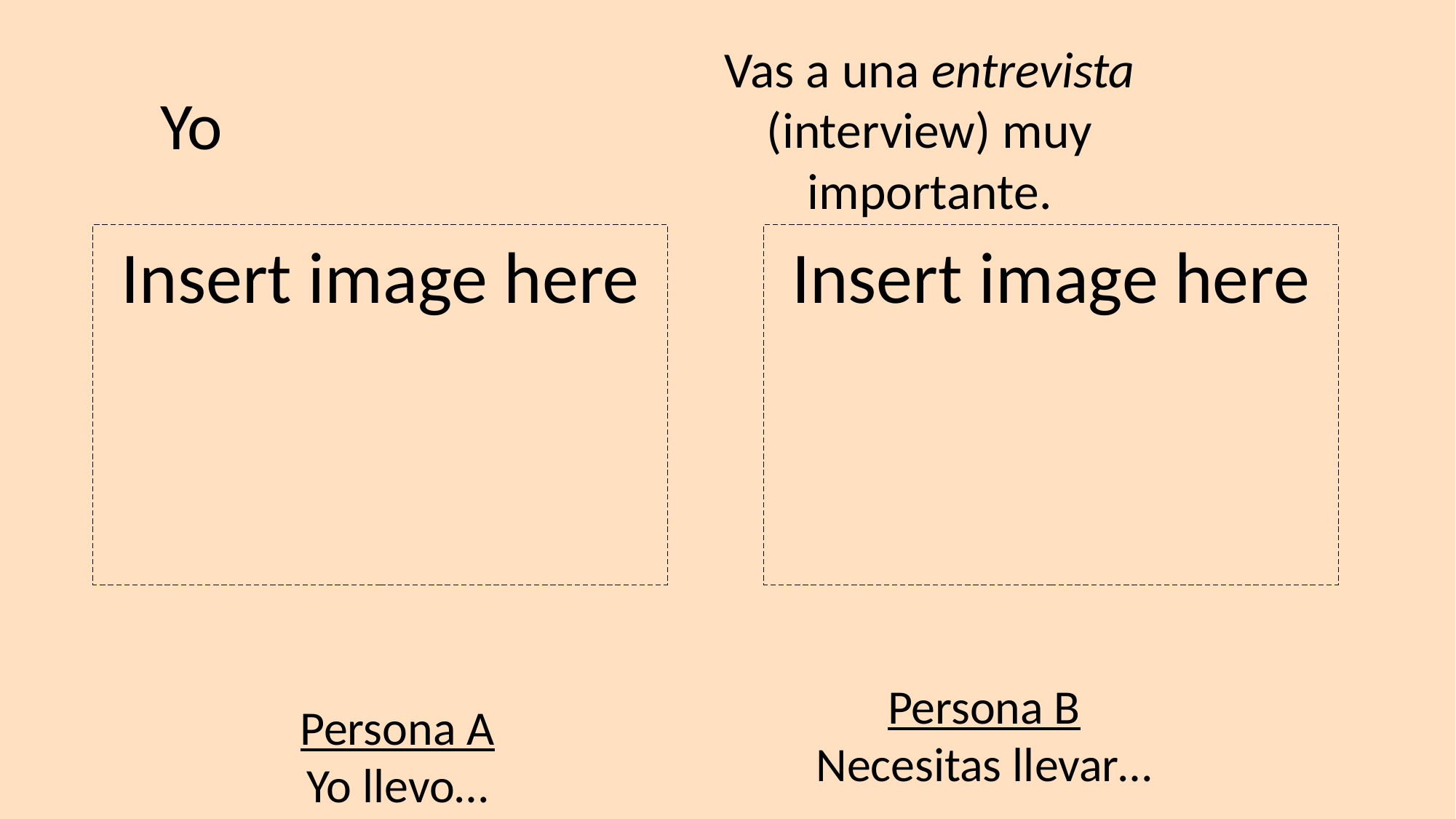

Vas a una entrevista (interview) muy importante.
# Yo
Insert image here

Insert image here

Persona B
Necesitas llevar…

Persona A
Yo llevo…